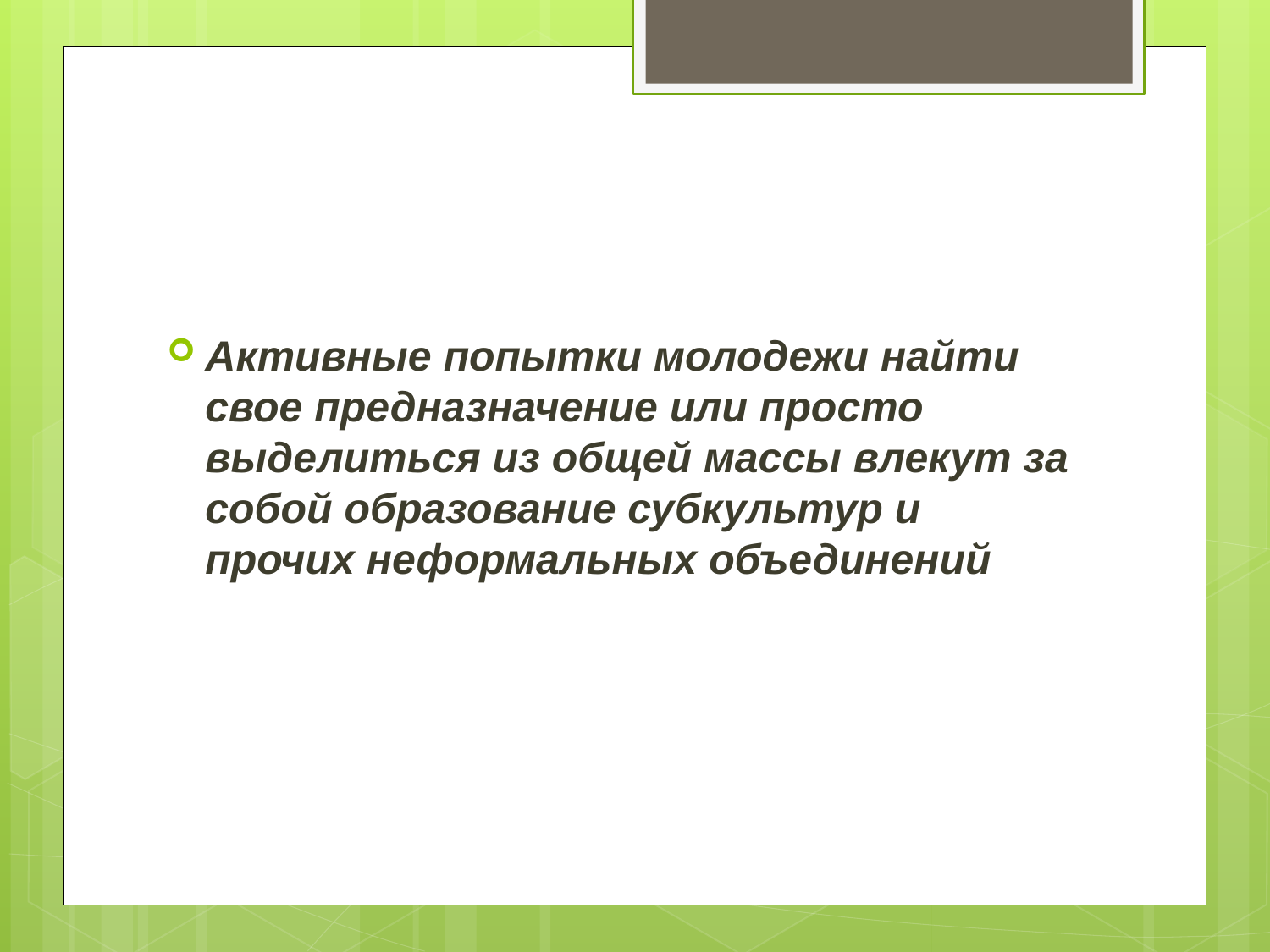

Активные попытки молодежи найти свое предназначение или просто выделиться из общей массы влекут за собой образование субкультур и прочих неформальных объединений